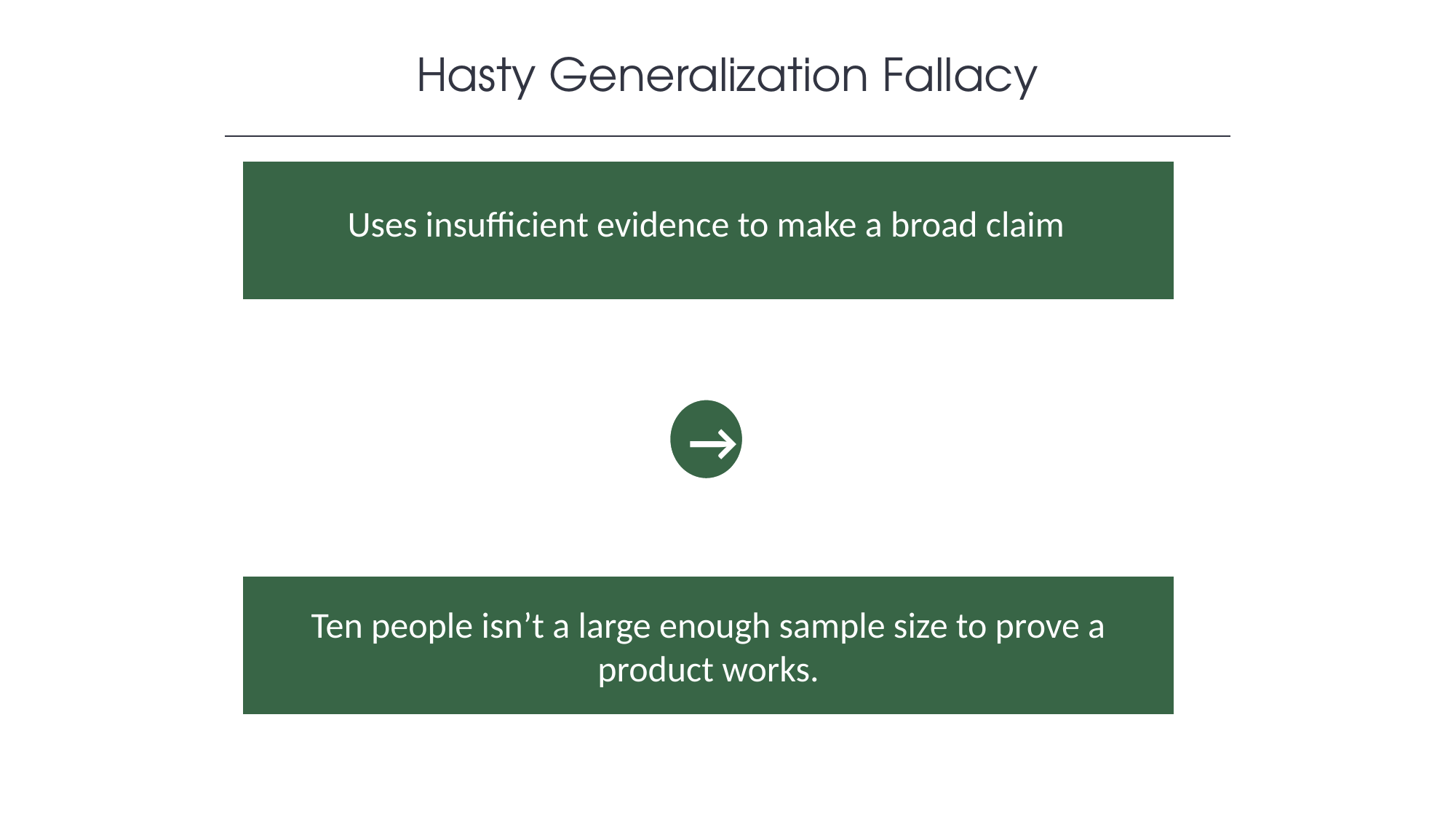

Hasty Generalization Fallacy
HAWKES LEARNING

Uses insufficient evidence to make a broad claim

A study with ten people…

proves that their product works.
→
Ten people isn’t a large enough sample size to prove a product works.